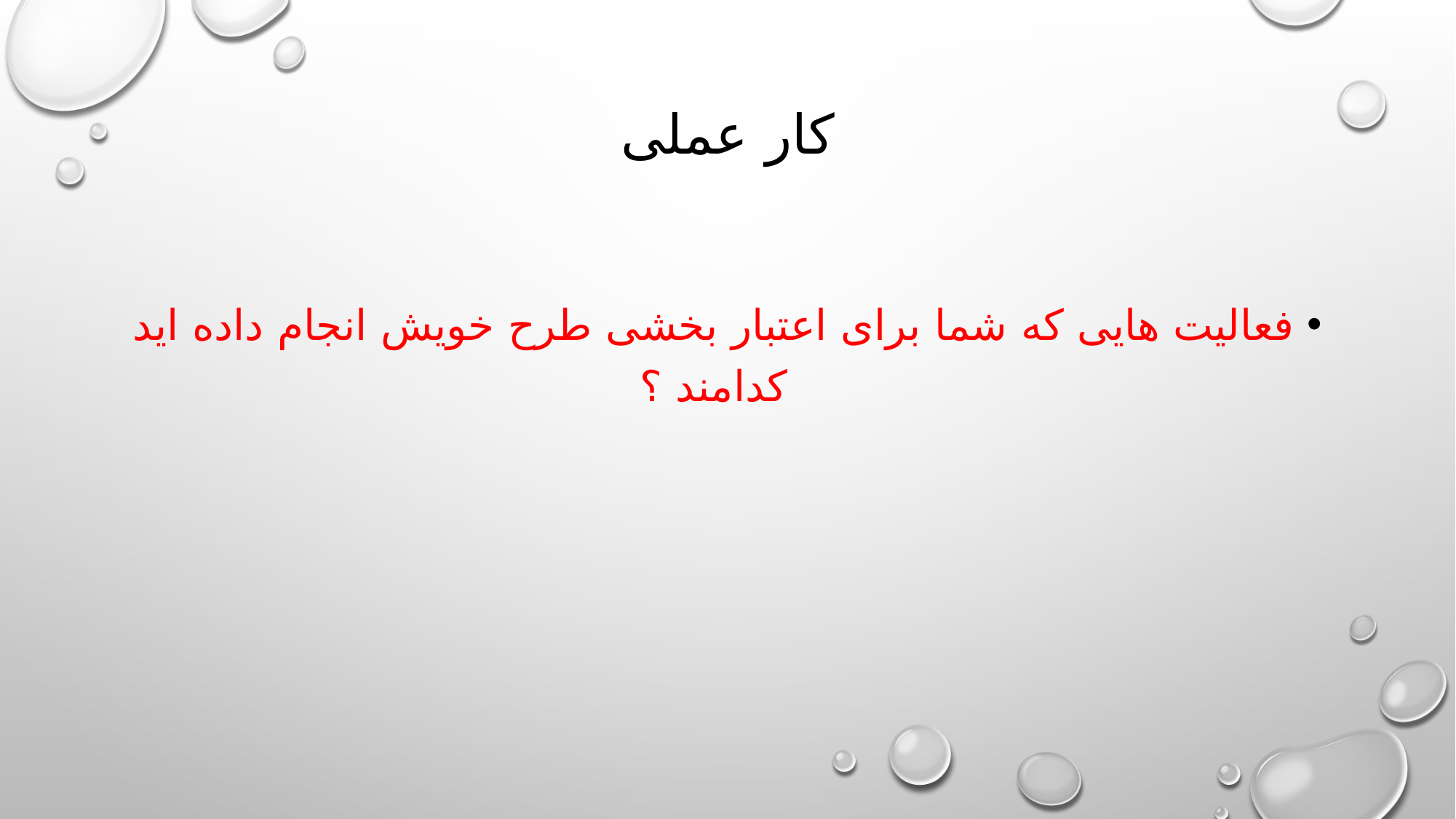

# کار عملی
فعالیت هایی که شما برای اعتبار بخشی طرح خویش انجام داده اید کدامند ؟